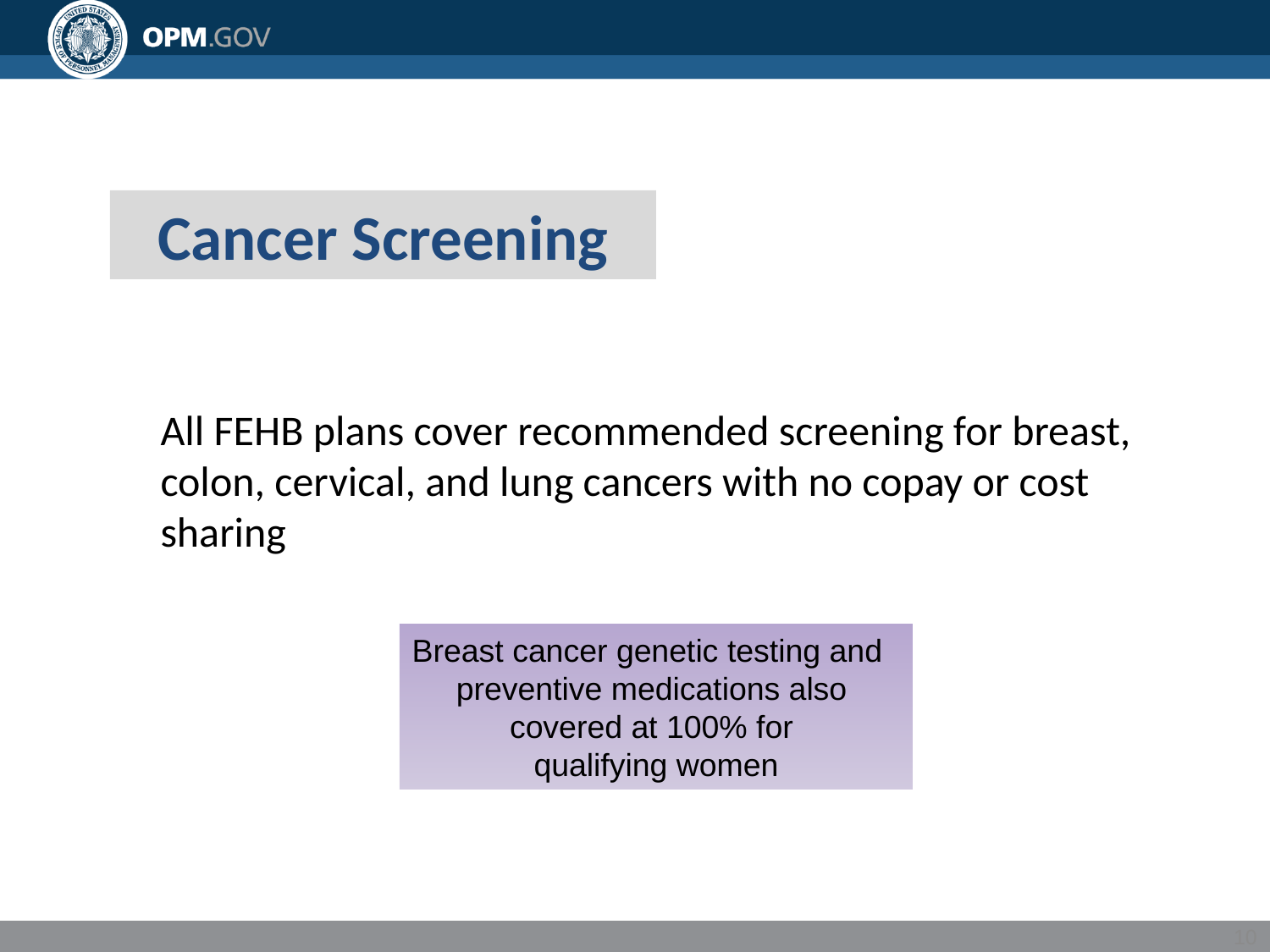

# Cancer Screening
All FEHB plans cover recommended screening for breast, colon, cervical, and lung cancers with no copay or cost sharing

Breast cancer genetic testing and
preventive medications also
covered at 100% for
qualifying women
10